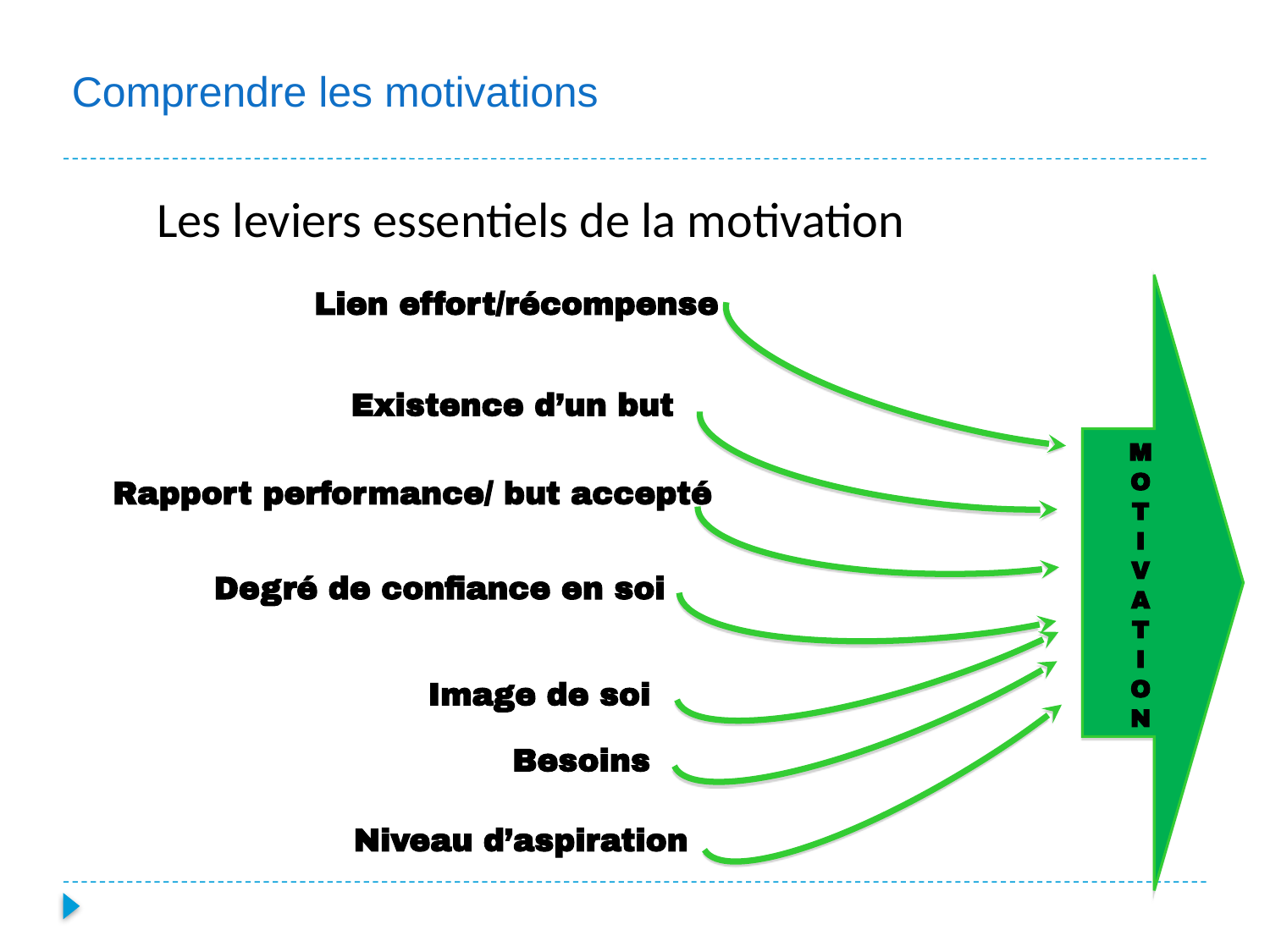

# Comprendre les motivations
Les leviers essentiels de la motivation

M
O
T
I
V
A
T
I
O
N
Lien effort/récompense

Existence d’un but

Rapport performance/ but accepté

Degré de confiance en soi

Image de soi

Besoins

Niveau d’aspiration